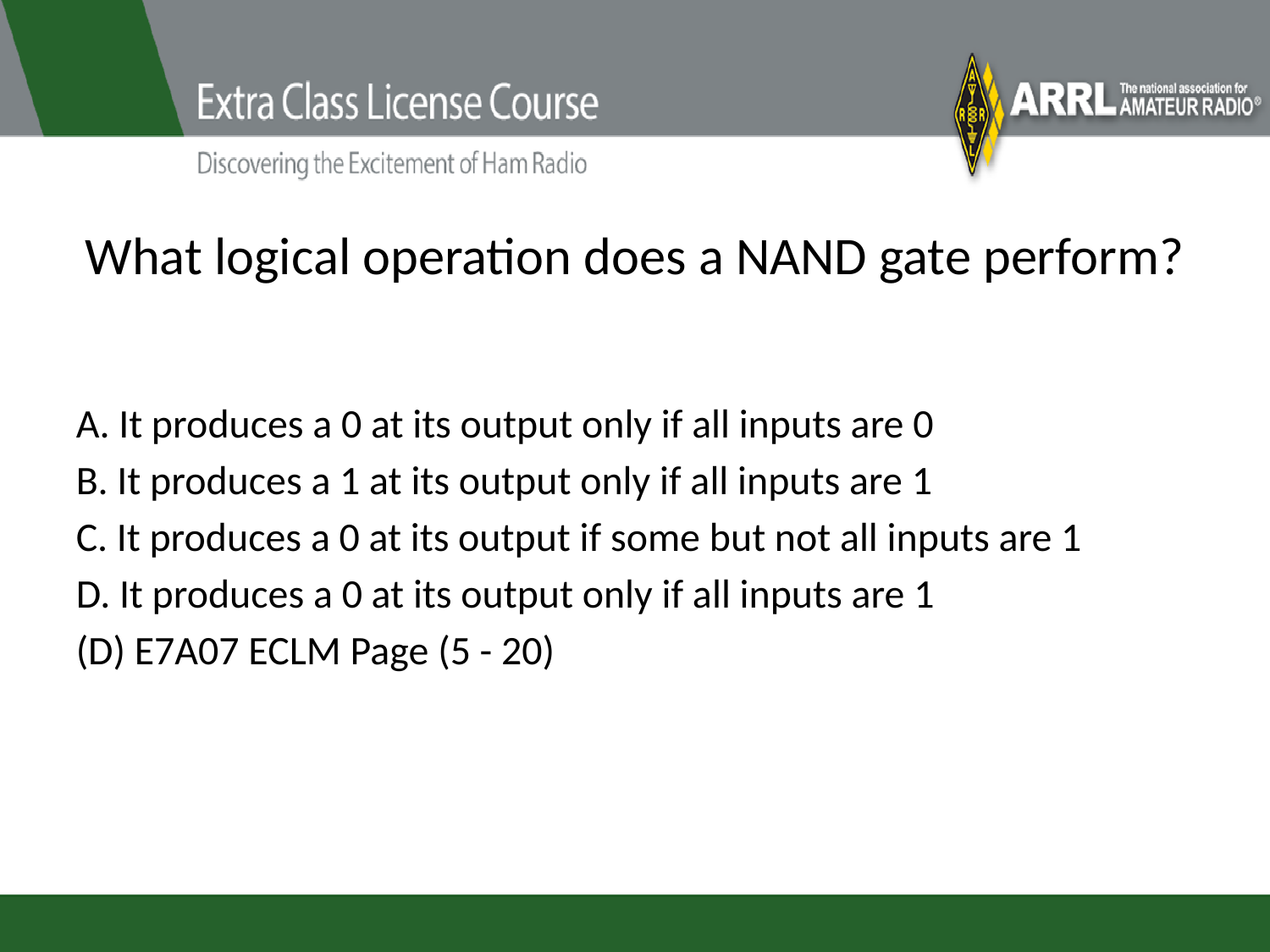

# What logical operation does a NAND gate perform?
A. It produces a 0 at its output only if all inputs are 0
B. It produces a 1 at its output only if all inputs are 1
C. It produces a 0 at its output if some but not all inputs are 1
D. It produces a 0 at its output only if all inputs are 1
(D) E7A07 ECLM Page (5 - 20)